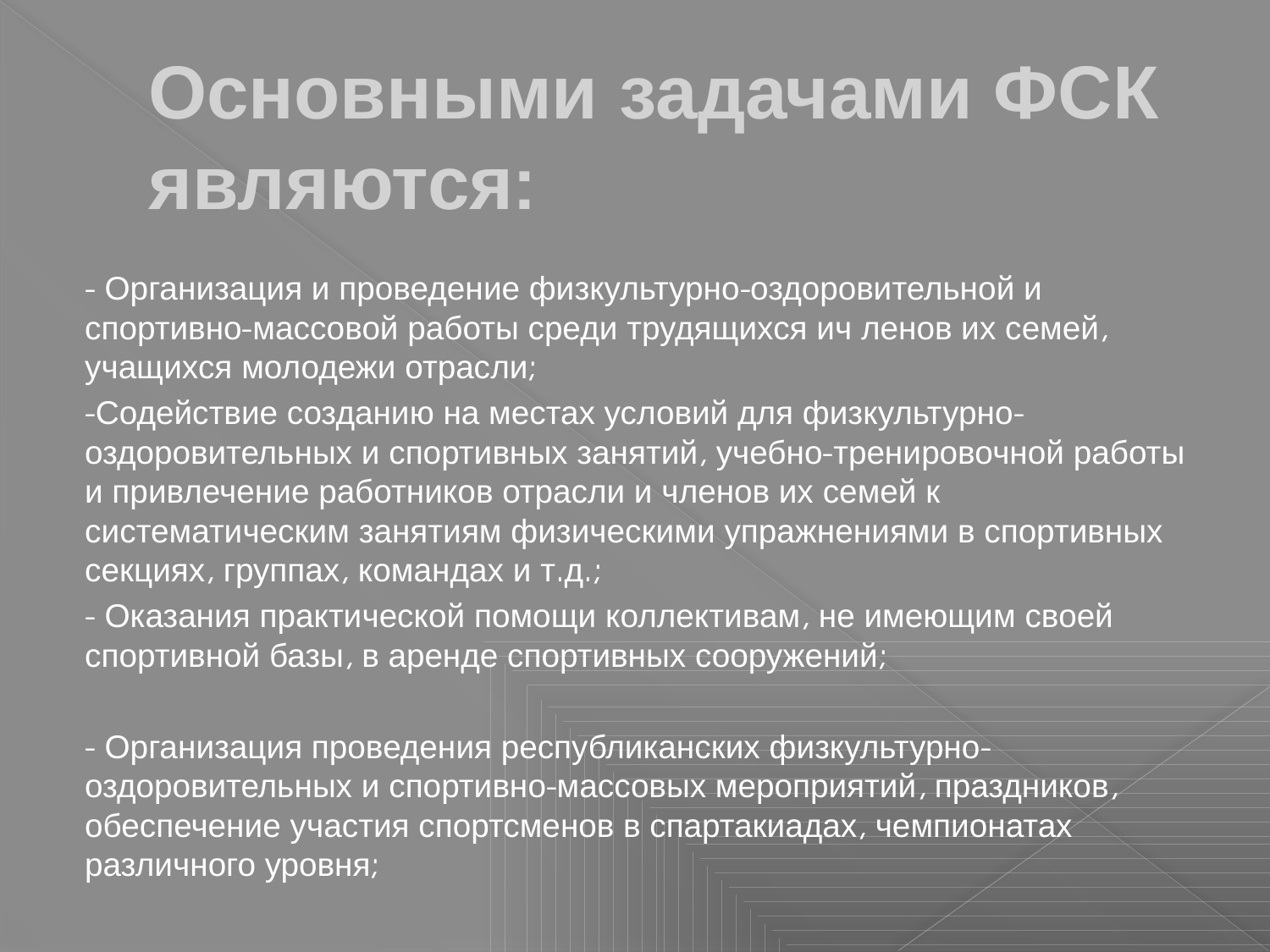

# Основными задачами ФСК являются:
- Организация и проведение физкультурно-оздоровительной и спортивно-массовой работы среди трудящихся ич ленов их семей, учащихся молодежи отрасли;
-Содействие созданию на местах условий для физкультурно-оздоровительных и спортивных занятий, учебно-тренировочной работы и привлечение работников отрасли и членов их семей к систематическим занятиям физическими упражнениями в спортивных секциях, группах, командах и т.д.;
- Оказания практической помощи коллективам, не имеющим своей спортивной базы, в аренде спортивных сооружений;

- Организация проведения республиканских физкультурно-оздоровительных и спортивно-массовых мероприятий, праздников, обеспечение участия спортсменов в спартакиадах, чемпионатах различного уровня;